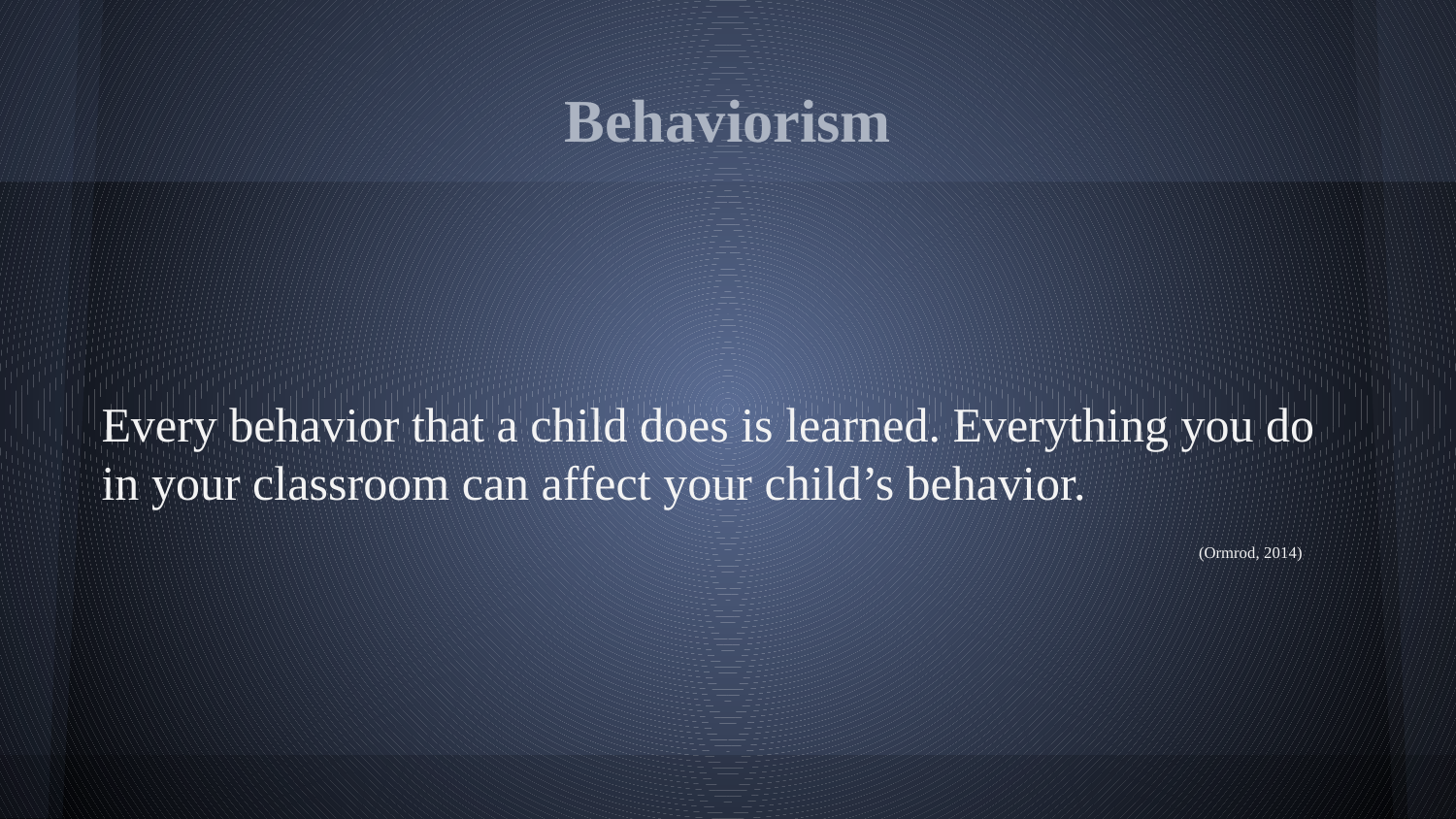

# Behaviorism

Every behavior that a child does is learned. Everything you do in your classroom can affect your child’s behavior.
                             (Ormrod, 2014)